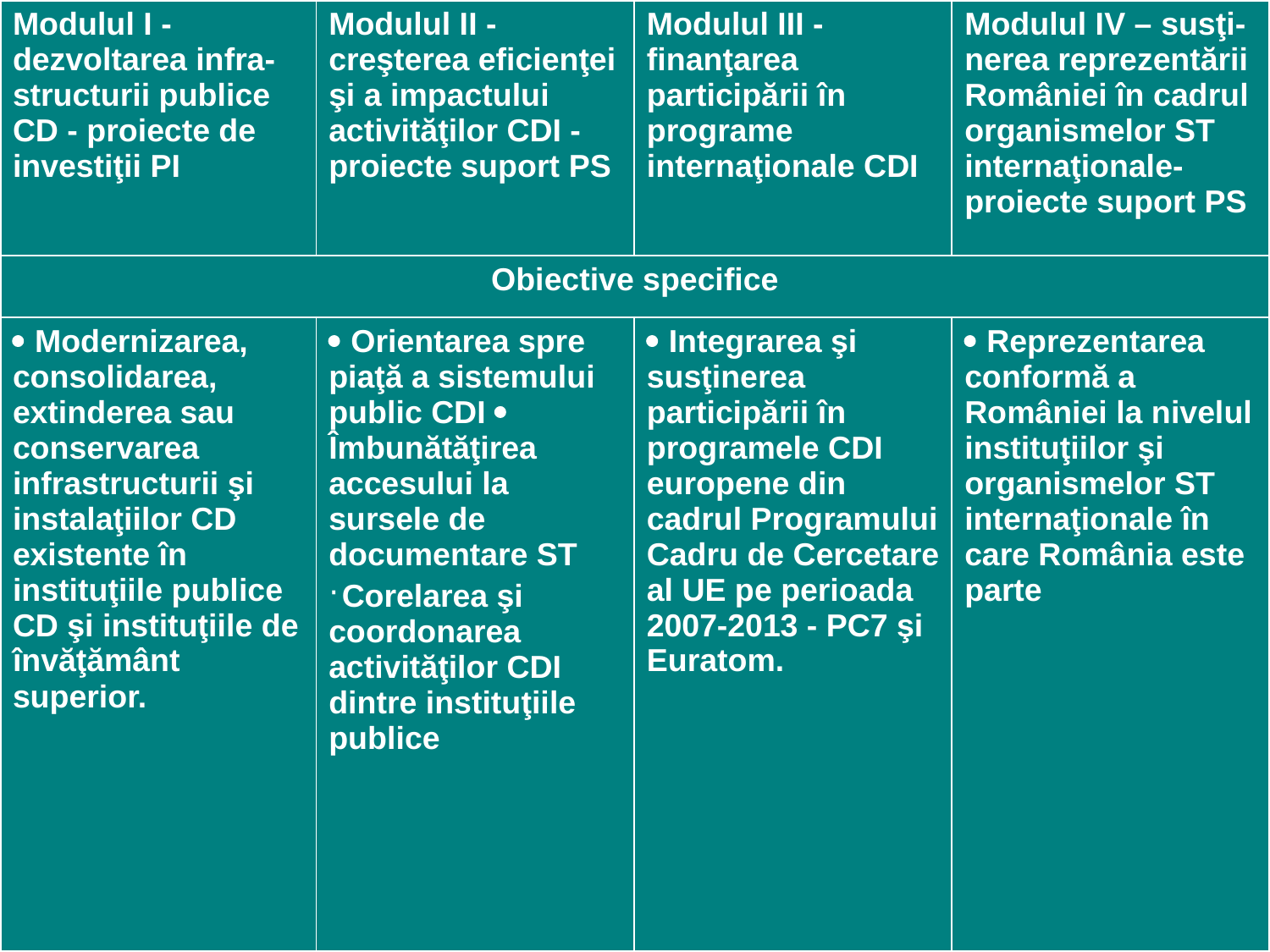

| Modulul I - dezvoltarea infra-structurii publice CD - proiecte de investiţii PI | Modulul II - creşterea eficienţei şi a impactului activităţilor CDI - proiecte suport PS | Modulul III - finanţarea participării în programe internaţionale CDI | Modulul IV – susţi-nerea reprezentării României în cadrul organismelor ST internaţionale-proiecte suport PS |
| --- | --- | --- | --- |
| Obiective specifice |  |  |  |
| • Modernizarea, consolidarea, extinderea sau conservarea infrastructurii şi instalaţiilor CD existente în instituţiile publice CD şi instituţiile de învăţământ superior. | • Orientarea spre piaţă a sistemului public CDI • Îmbunătăţirea accesului la sursele de documentare ST Corelarea şi coordonarea activităţilor CDI dintre instituţiile publice | • Integrarea şi susţinerea participării în programele CDI europene din cadrul Programului Cadru de Cercetare al UE pe perioada 2007-2013 - PC7 şi Euratom. | • Reprezentarea conformă a României la nivelul instituţiilor şi organismelor ST internaţionale în care România este parte |